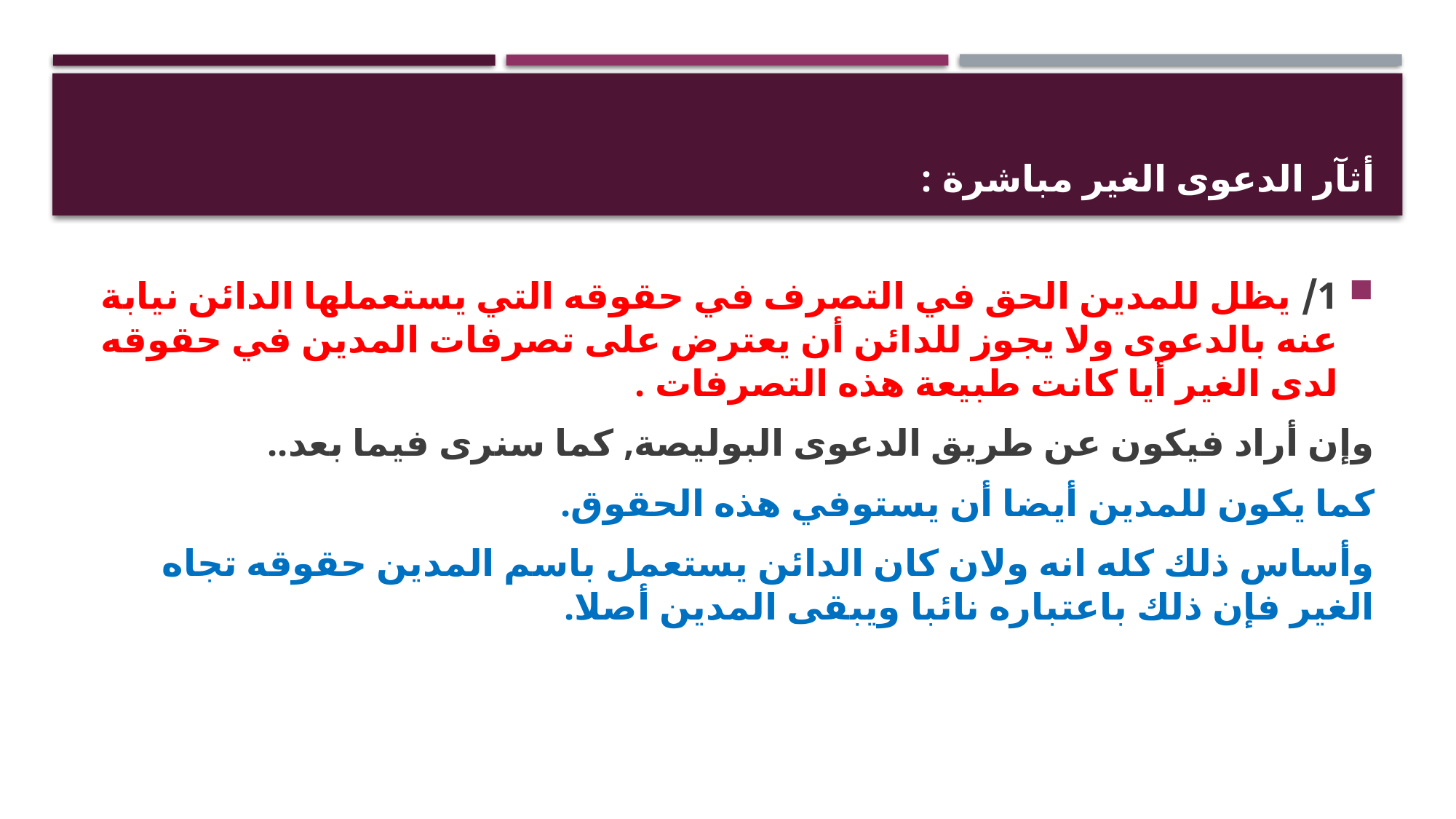

# أثآر الدعوى الغير مباشرة :
1/ يظل للمدين الحق في التصرف في حقوقه التي يستعملها الدائن نيابة عنه بالدعوى ولا يجوز للدائن أن يعترض على تصرفات المدين في حقوقه لدى الغير أيا كانت طبيعة هذه التصرفات .
وإن أراد فيكون عن طريق الدعوى البوليصة, كما سنرى فيما بعد..
كما يكون للمدين أيضا أن يستوفي هذه الحقوق.
وأساس ذلك كله انه ولان كان الدائن يستعمل باسم المدين حقوقه تجاه الغير فإن ذلك باعتباره نائبا ويبقى المدين أصلا.